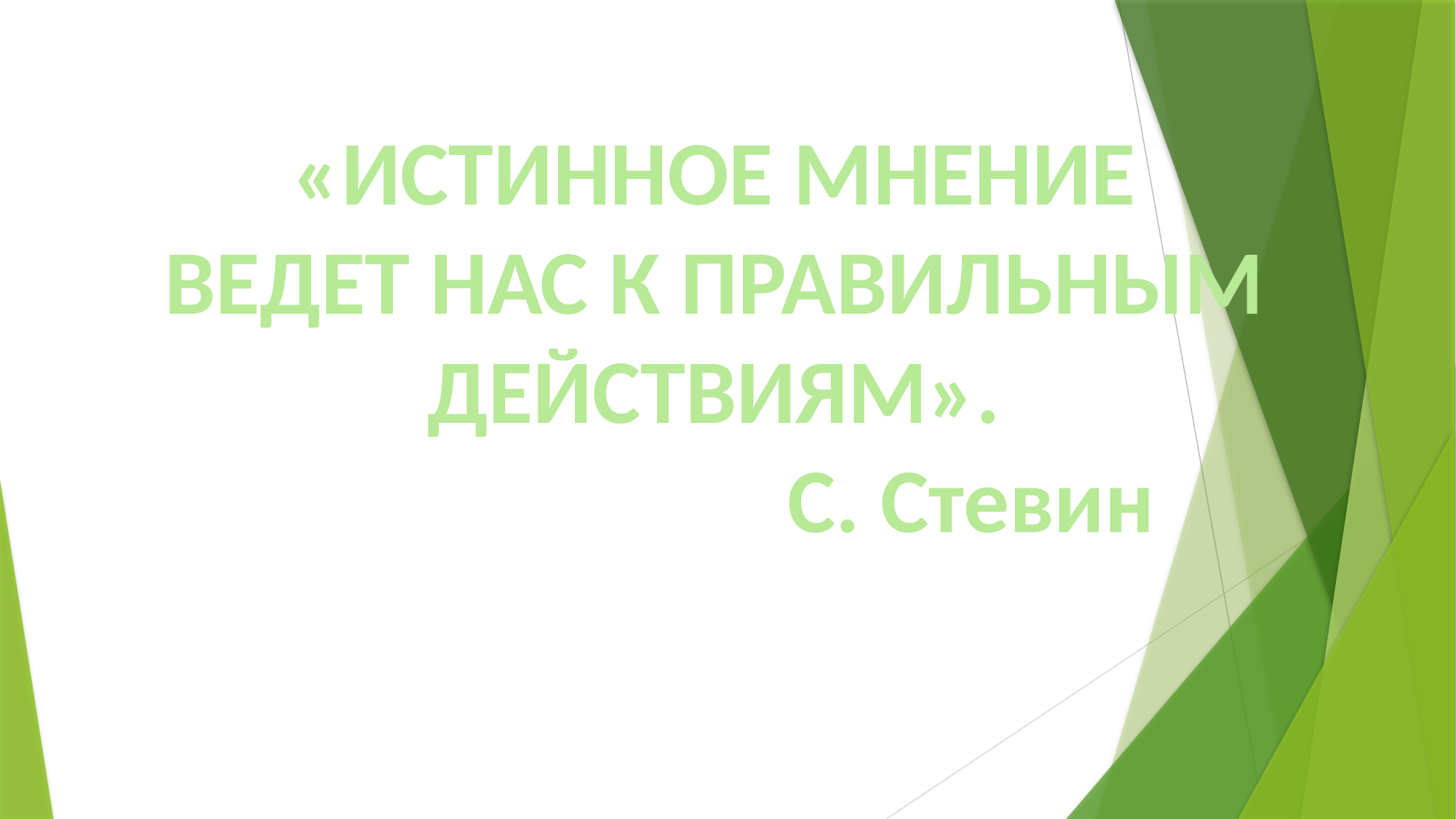

«ИСТИННОЕ МНЕНИЕ
ВЕДЕТ НАС К ПРАВИЛЬНЫМ
ДЕЙСТВИЯМ».
                         С. Стевин